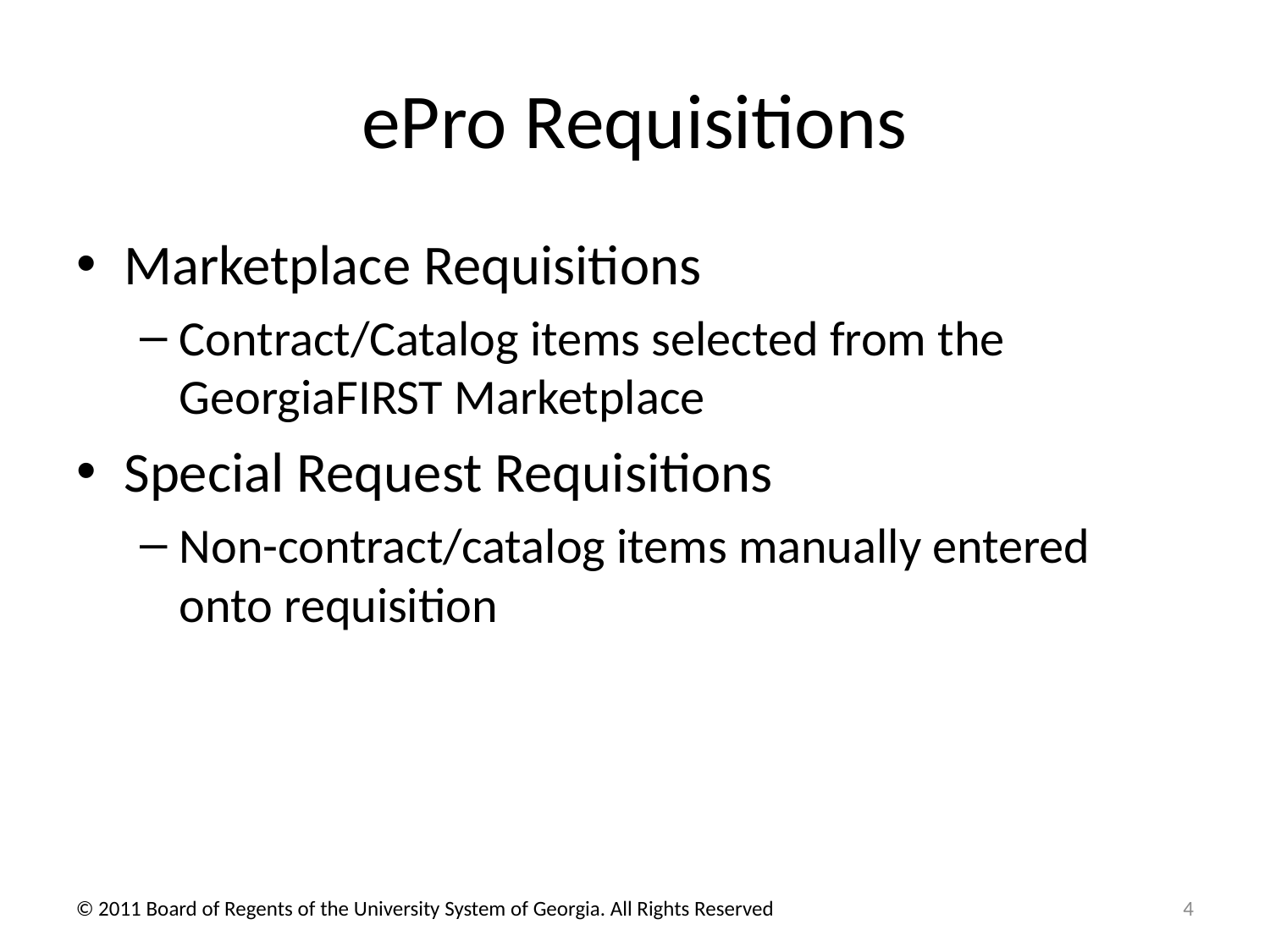

# ePro Requisitions
Marketplace Requisitions
Contract/Catalog items selected from the GeorgiaFIRST Marketplace
Special Request Requisitions
Non-contract/catalog items manually entered onto requisition
© 2011 Board of Regents of the University System of Georgia. All Rights Reserved
4